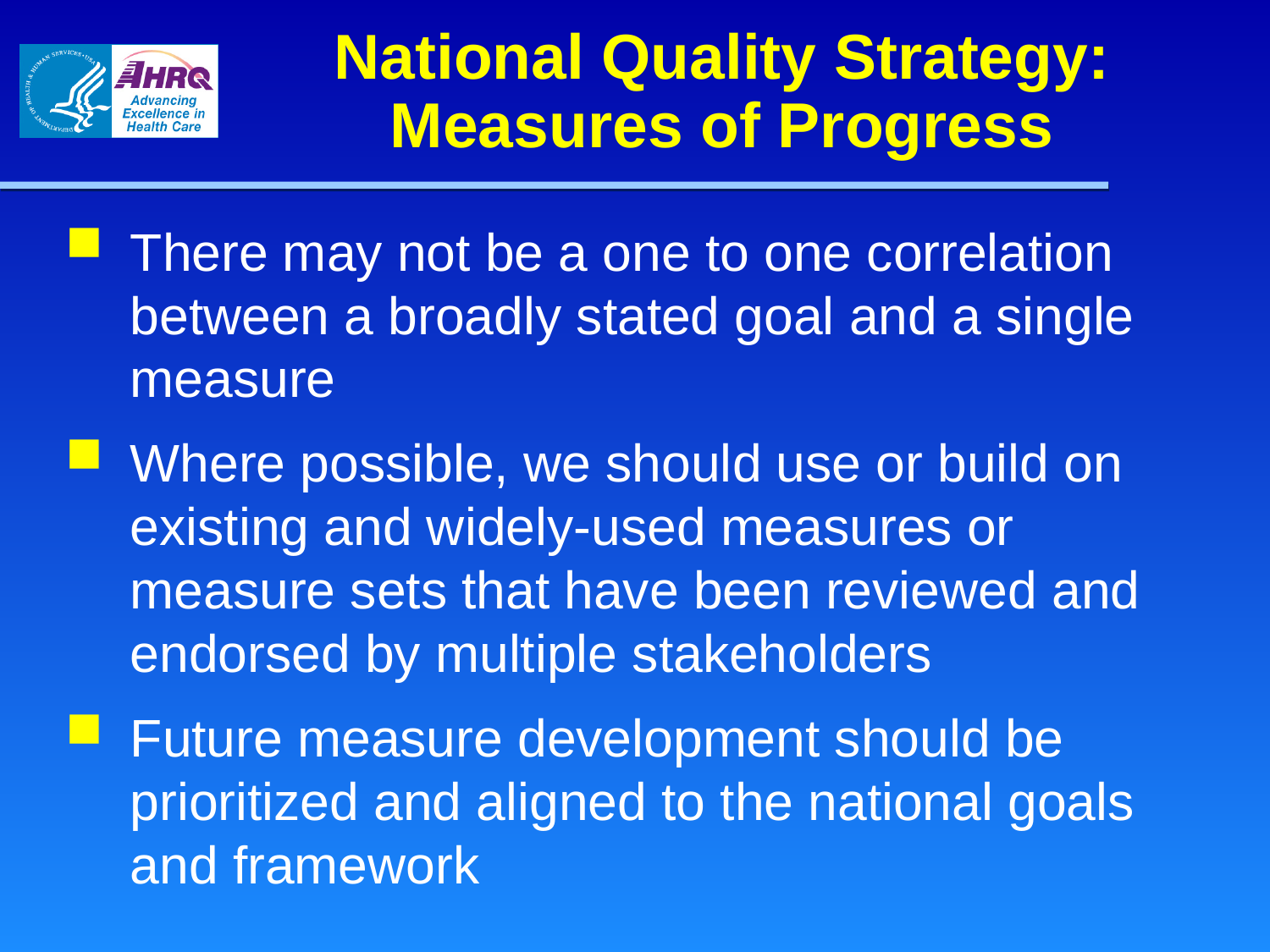

National Quality Strategy: Measures of Progress
There may not be a one to one correlation between a broadly stated goal and a single measure
Where possible, we should use or build on existing and widely-used measures or measure sets that have been reviewed and endorsed by multiple stakeholders
Future measure development should be prioritized and aligned to the national goals and framework